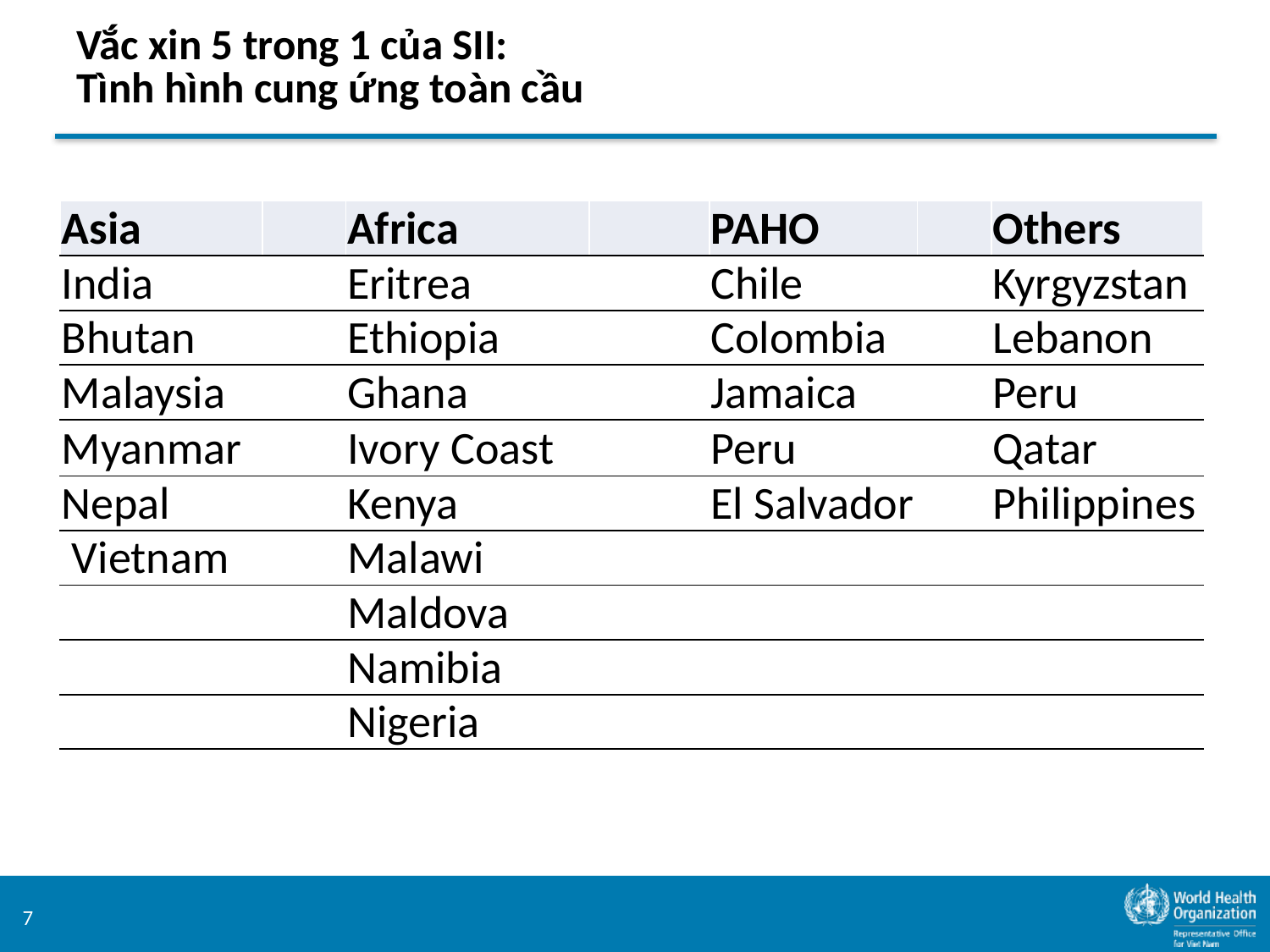

# Vắc xin 5 trong 1 của SII: Tình hình cung ứng toàn cầu
| Asia |  | Africa |  | PAHO |  | Others |
| --- | --- | --- | --- | --- | --- | --- |
| India |  | Eritrea |  | Chile |  | Kyrgyzstan |
| Bhutan |  | Ethiopia |  | Colombia |  | Lebanon |
| Malaysia |  | Ghana |  | Jamaica |  | Peru |
| Myanmar |  | Ivory Coast |  | Peru |  | Qatar |
| Nepal |  | Kenya |  | El Salvador |  | Philippines |
| Vietnam |  | Malawi |  |  |  |  |
|  |  | Maldova |  |  |  |  |
|  |  | Namibia |  |  |  |  |
|  |  | Nigeria |  |  |  |  |
7